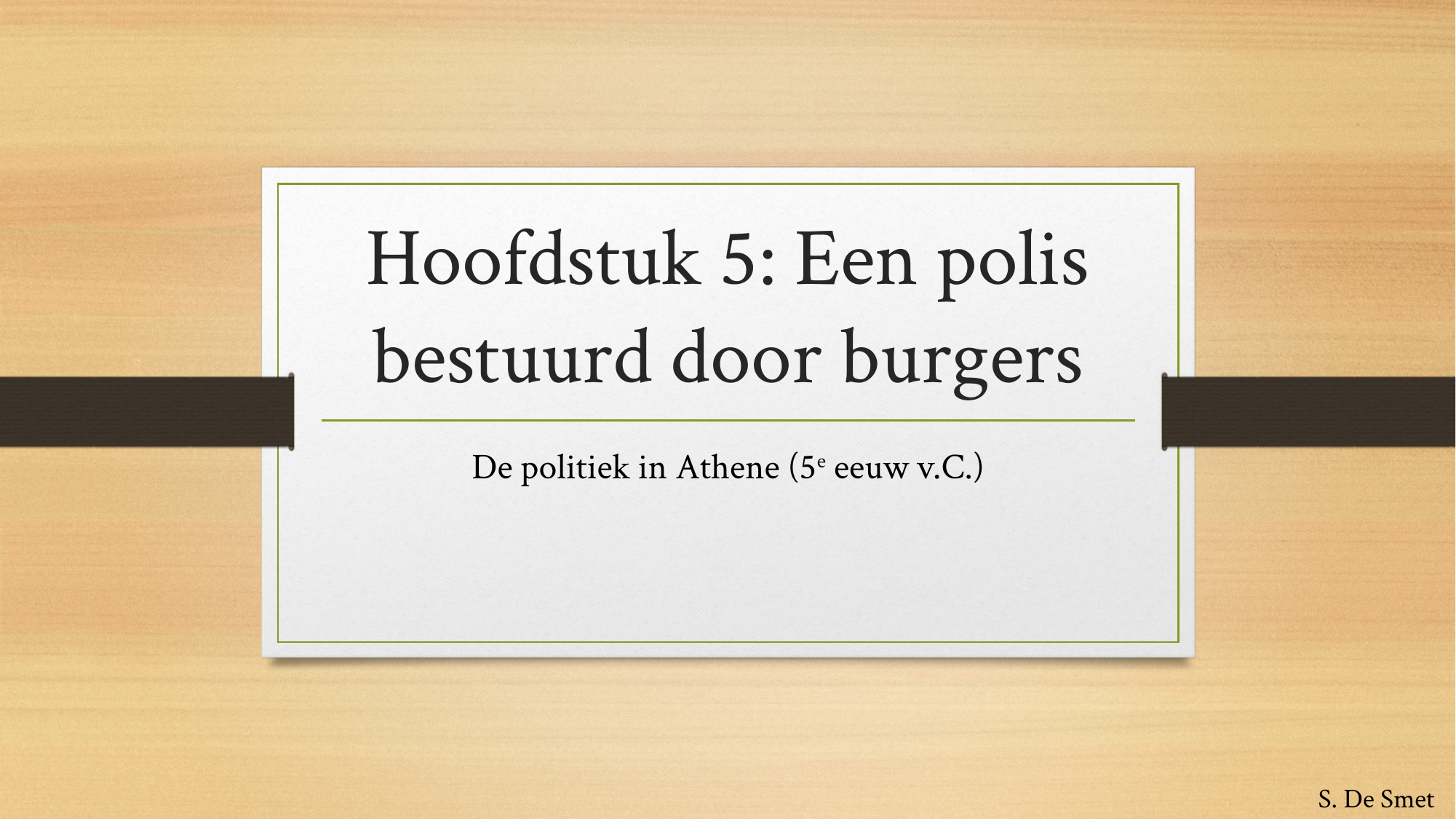

# Hoofdstuk 5: Een polis bestuurd door burgers
De politiek in Athene (5e eeuw v.C.)
S. De Smet